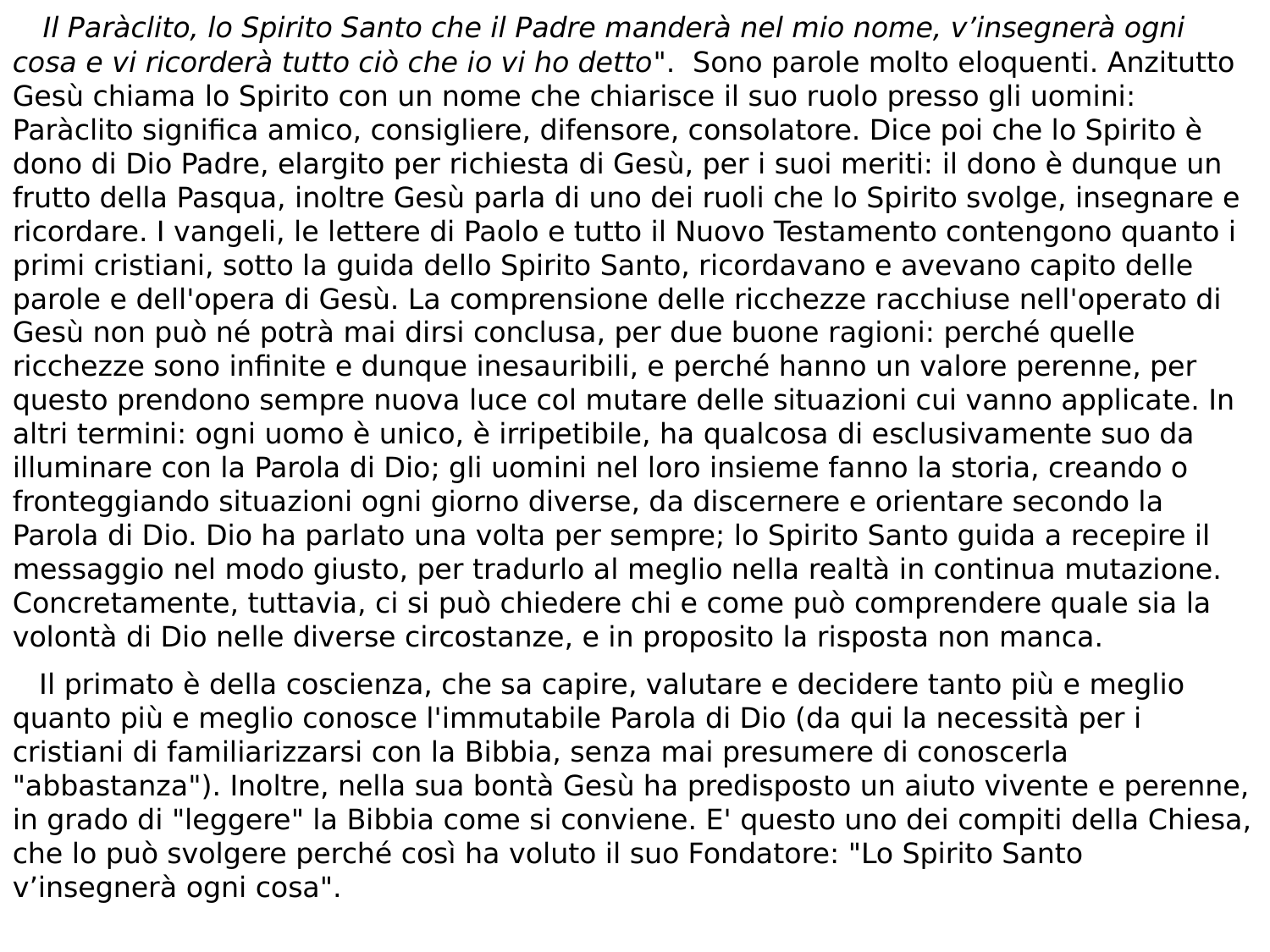

Il Paràclito, lo Spirito Santo che il Padre manderà nel mio nome, v’insegnerà ogni cosa e vi ricorderà tutto ciò che io vi ho detto".  Sono parole molto eloquenti. Anzitutto Gesù chiama lo Spirito con un nome che chiarisce il suo ruolo presso gli uomini: Paràclito significa amico, consigliere, difensore, consolatore. Dice poi che lo Spirito è dono di Dio Padre, elargito per richiesta di Gesù, per i suoi meriti: il dono è dunque un frutto della Pasqua, inoltre Gesù parla di uno dei ruoli che lo Spirito svolge, insegnare e ricordare. I vangeli, le lettere di Paolo e tutto il Nuovo Testamento contengono quanto i primi cristiani, sotto la guida dello Spirito Santo, ricordavano e avevano capito delle parole e dell'opera di Gesù. La comprensione delle ricchezze racchiuse nell'operato di Gesù non può né potrà mai dirsi conclusa, per due buone ragioni: perché quelle ricchezze sono infinite e dunque inesauribili, e perché hanno un valore perenne, per questo prendono sempre nuova luce col mutare delle situazioni cui vanno applicate. In altri termini: ogni uomo è unico, è irripetibile, ha qualcosa di esclusivamente suo da illuminare con la Parola di Dio; gli uomini nel loro insieme fanno la storia, creando o fronteggiando situazioni ogni giorno diverse, da discernere e orientare secondo la Parola di Dio. Dio ha parlato una volta per sempre; lo Spirito Santo guida a recepire il messaggio nel modo giusto, per tradurlo al meglio nella realtà in continua mutazione. Concretamente, tuttavia, ci si può chiedere chi e come può comprendere quale sia la volontà di Dio nelle diverse circostanze, e in proposito la risposta non manca.
   Il primato è della coscienza, che sa capire, valutare e decidere tanto più e meglio quanto più e meglio conosce l'immutabile Parola di Dio (da qui la necessità per i cristiani di familiarizzarsi con la Bibbia, senza mai presumere di conoscerla "abbastanza"). Inoltre, nella sua bontà Gesù ha predisposto un aiuto vivente e perenne, in grado di "leggere" la Bibbia come si conviene. E' questo uno dei compiti della Chiesa, che lo può svolgere perché così ha voluto il suo Fondatore: "Lo Spirito Santo v’insegnerà ogni cosa".